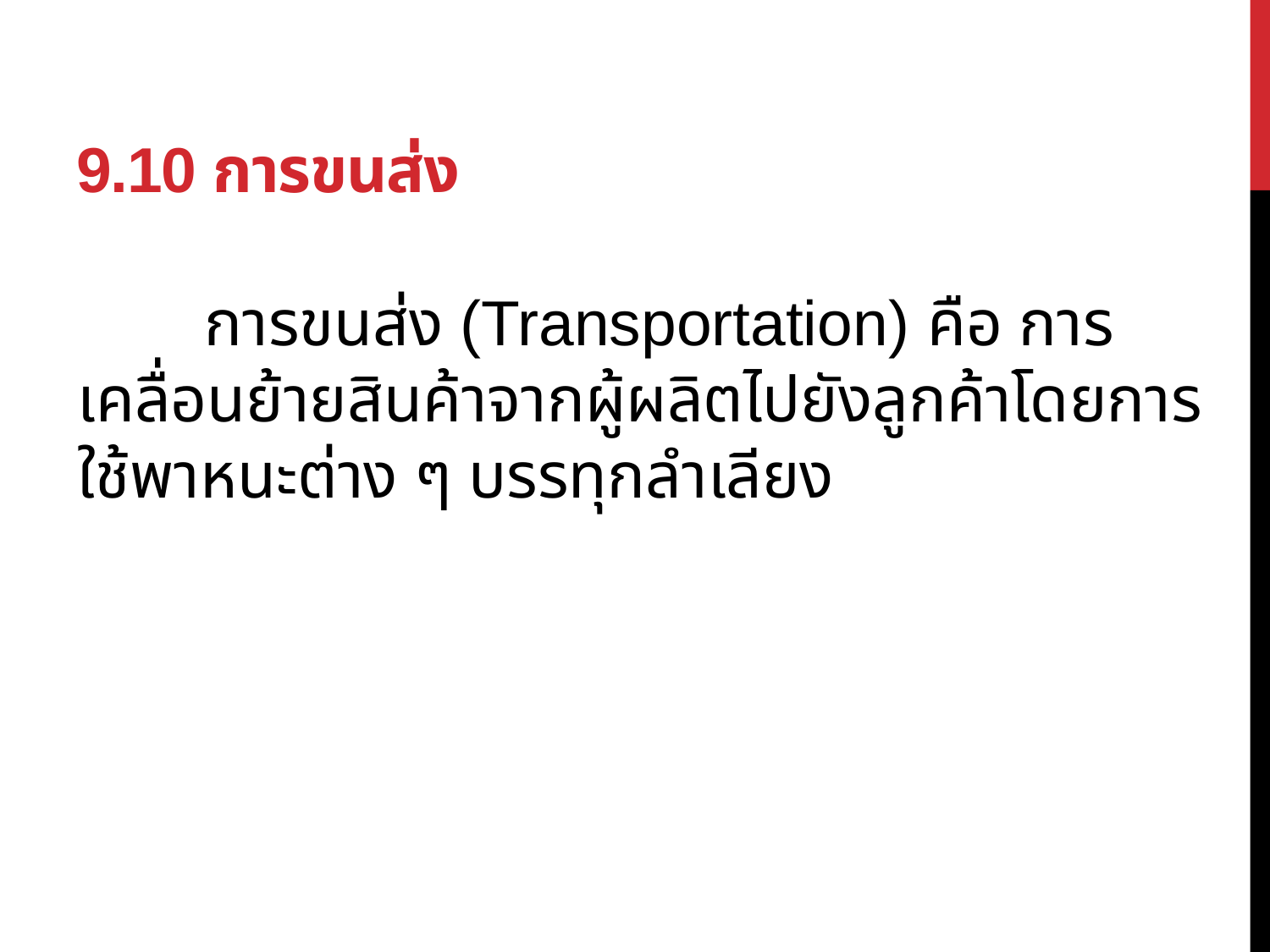

# 9.10 การขนส่ง
	การขนส่ง (Transportation) คือ การเคลื่อนย้ายสินค้าจากผู้ผลิตไปยังลูกค้าโดยการใช้พาหนะต่าง ๆ บรรทุกลำเลียง